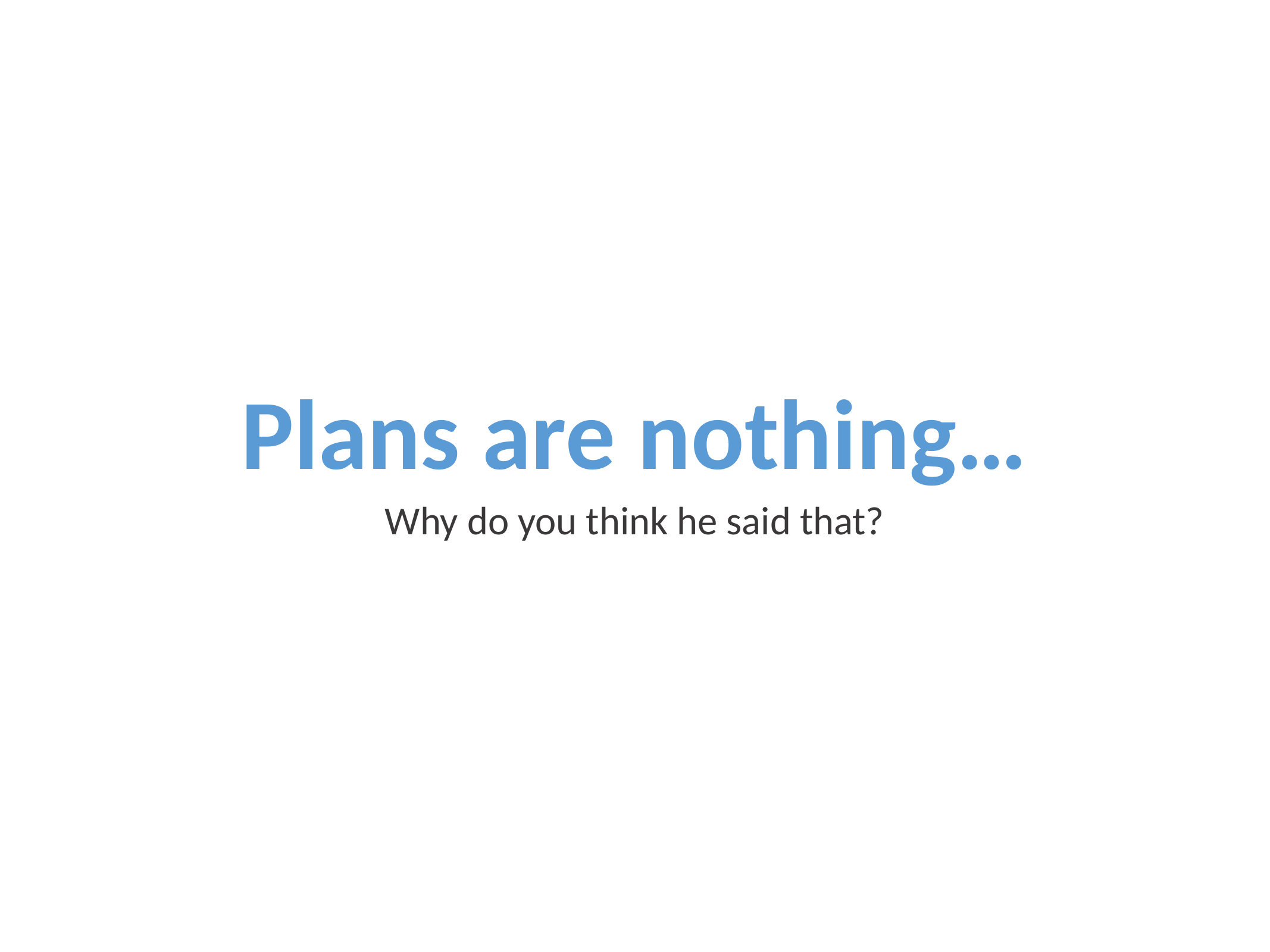

Plans are nothing…
Why do you think he said that?